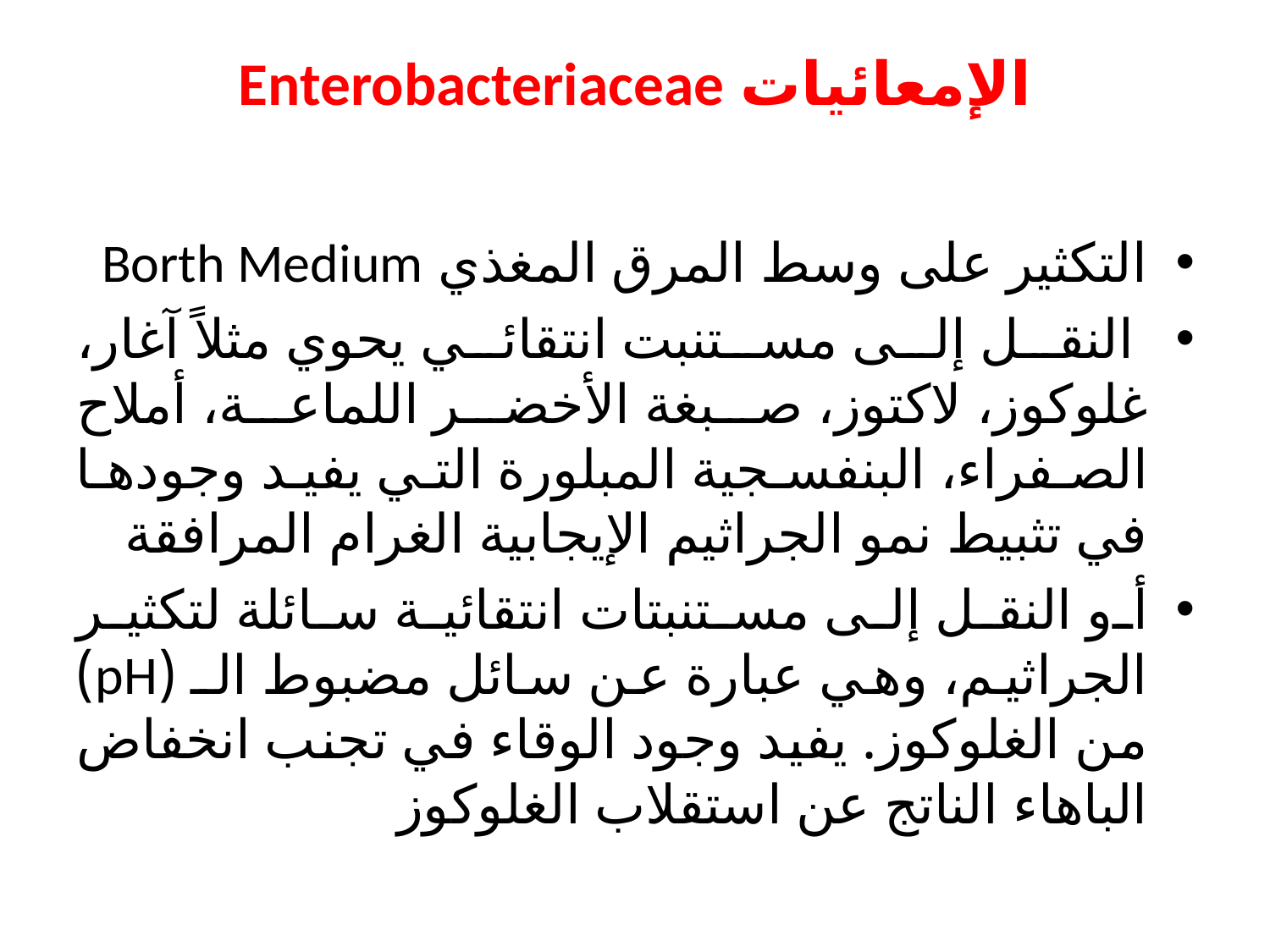

# الإمعائيات Enterobacteriaceae
التكثير على وسط المرق المغذي Borth Medium
 النقل إلى مستنبت انتقائي يحوي مثلاً آغار، غلوكوز، لاكتوز، صبغة الأخضر اللماعة، أملاح الصفراء، البنفسجية المبلورة التي يفيد وجودها في تثبيط نمو الجراثيم الإيجابية الغرام المرافقة
أو النقل إلى مستنبتات انتقائية سائلة لتكثير الجراثيم، وهي عبارة عن سائل مضبوط الـ (pH) من الغلوكوز. يفيد وجود الوقاء في تجنب انخفاض الباهاء الناتج عن استقلاب الغلوكوز